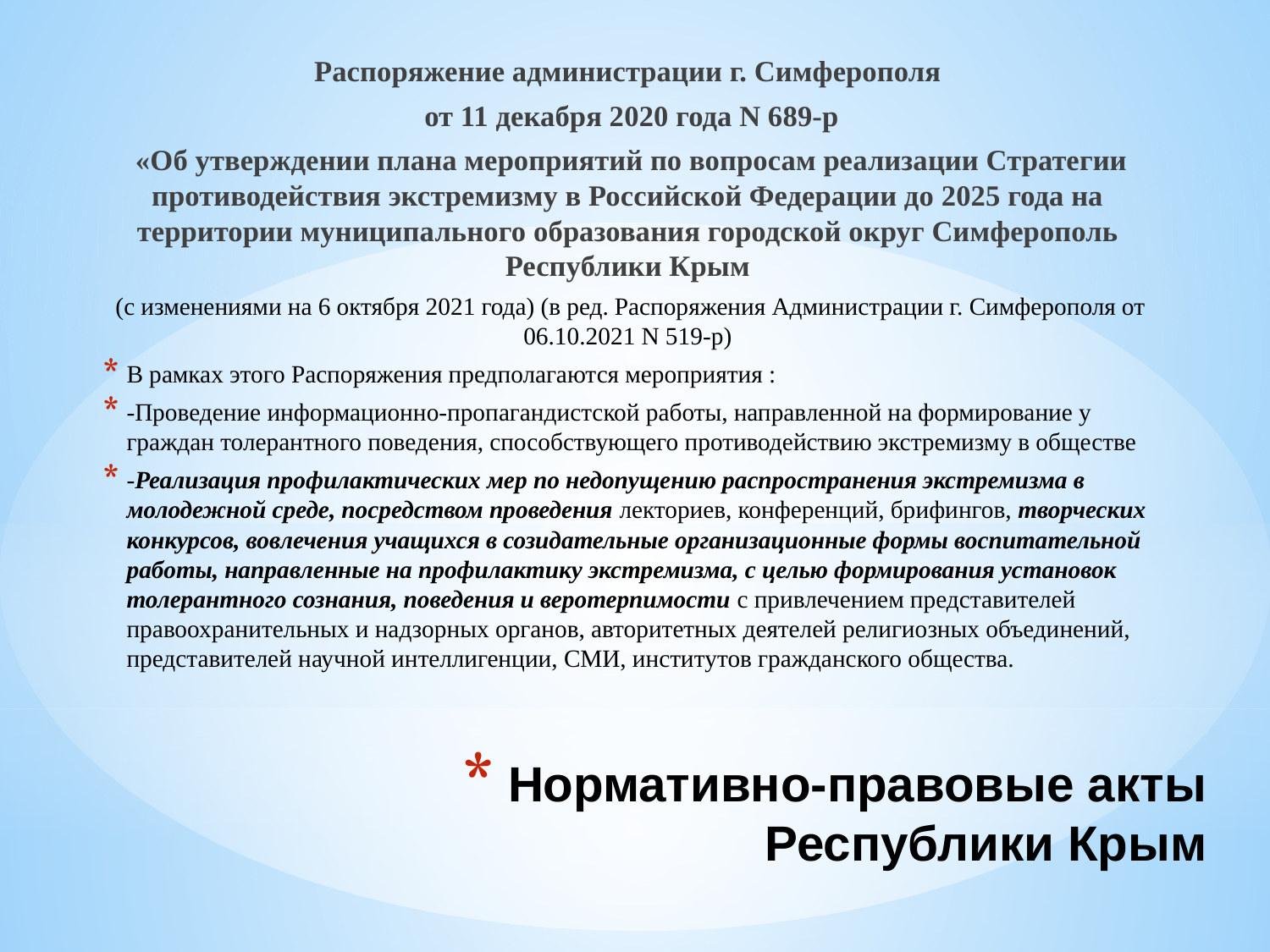

Распоряжение администрации г. Симферополя
 от 11 декабря 2020 года N 689-р
 «Об утверждении плана мероприятий по вопросам реализации Стратегии противодействия экстремизму в Российской Федерации до 2025 года на территории муниципального образования городской округ Симферополь Республики Крым
 (с изменениями на 6 октября 2021 года) (в ред. Распоряжения Администрации г. Симферополя от 06.10.2021 N 519-р)
В рамках этого Распоряжения предполагаются мероприятия :
-Проведение информационно-пропагандистской работы, направленной на формирование у граждан толерантного поведения, способствующего противодействию экстремизму в обществе
-Реализация профилактических мер по недопущению распространения экстремизма в молодежной среде, посредством проведения лекториев, конференций, брифингов, творческих конкурсов, вовлечения учащихся в созидательные организационные формы воспитательной работы, направленные на профилактику экстремизма, с целью формирования установок толерантного сознания, поведения и веротерпимости с привлечением представителей правоохранительных и надзорных органов, авторитетных деятелей религиозных объединений, представителей научной интеллигенции, СМИ, институтов гражданского общества.

# Нормативно-правовые акты Республики Крым